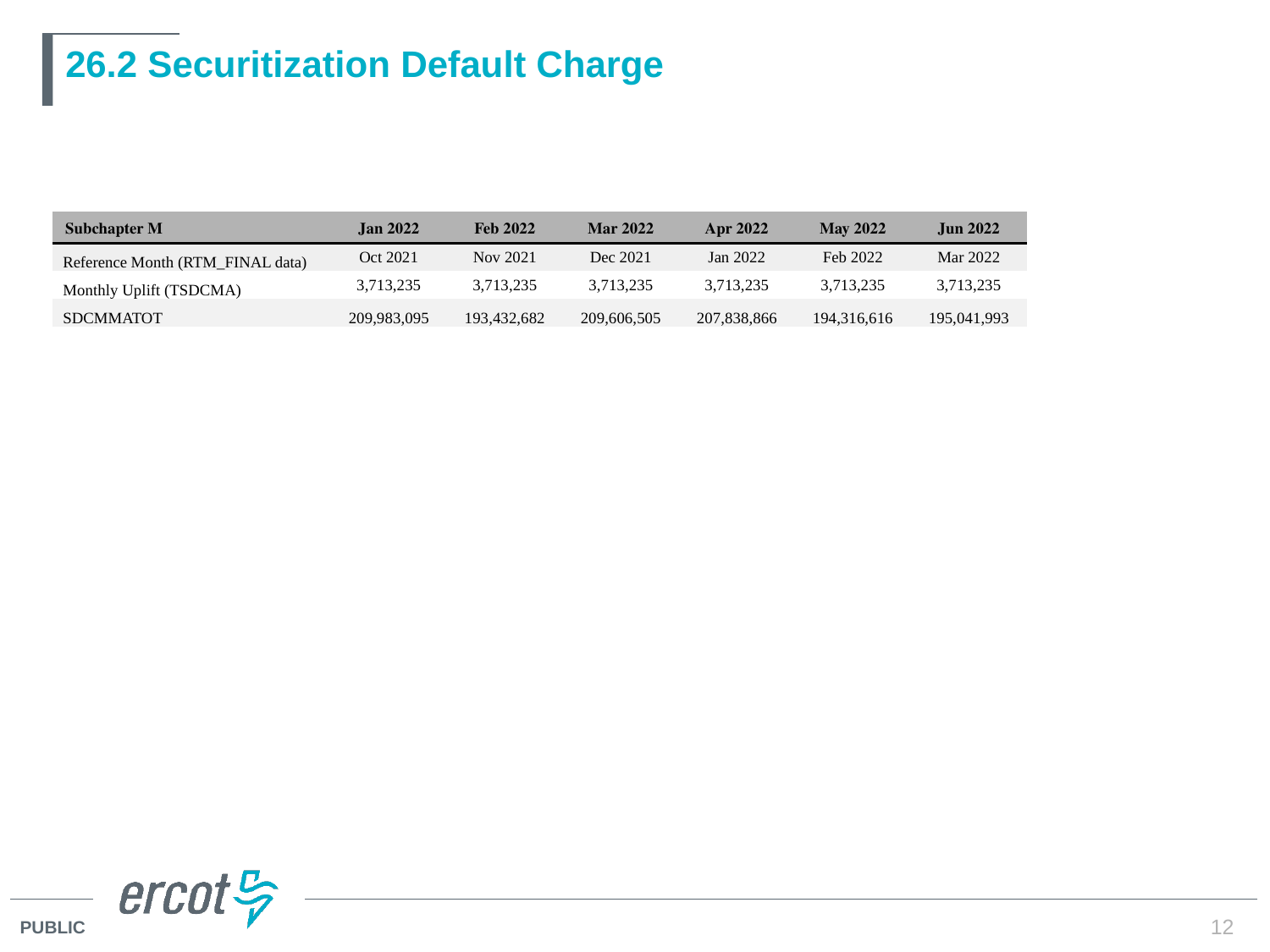

# 26.2 Securitization Default Charge
| Subchapter M | Jan 2022 | Feb 2022 | Mar 2022 | Apr 2022 | May 2022 | Jun 2022 |
| --- | --- | --- | --- | --- | --- | --- |
| Reference Month (RTM\_FINAL data) | Oct 2021 | Nov 2021 | Dec 2021 | Jan 2022 | Feb 2022 | Mar 2022 |
| Monthly Uplift (TSDCMA) | 3,713,235 | 3,713,235 | 3,713,235 | 3,713,235 | 3,713,235 | 3,713,235 |
| SDCMMATOT | 209,983,095 | 193,432,682 | 209,606,505 | 207,838,866 | 194,316,616 | 195,041,993 |
12